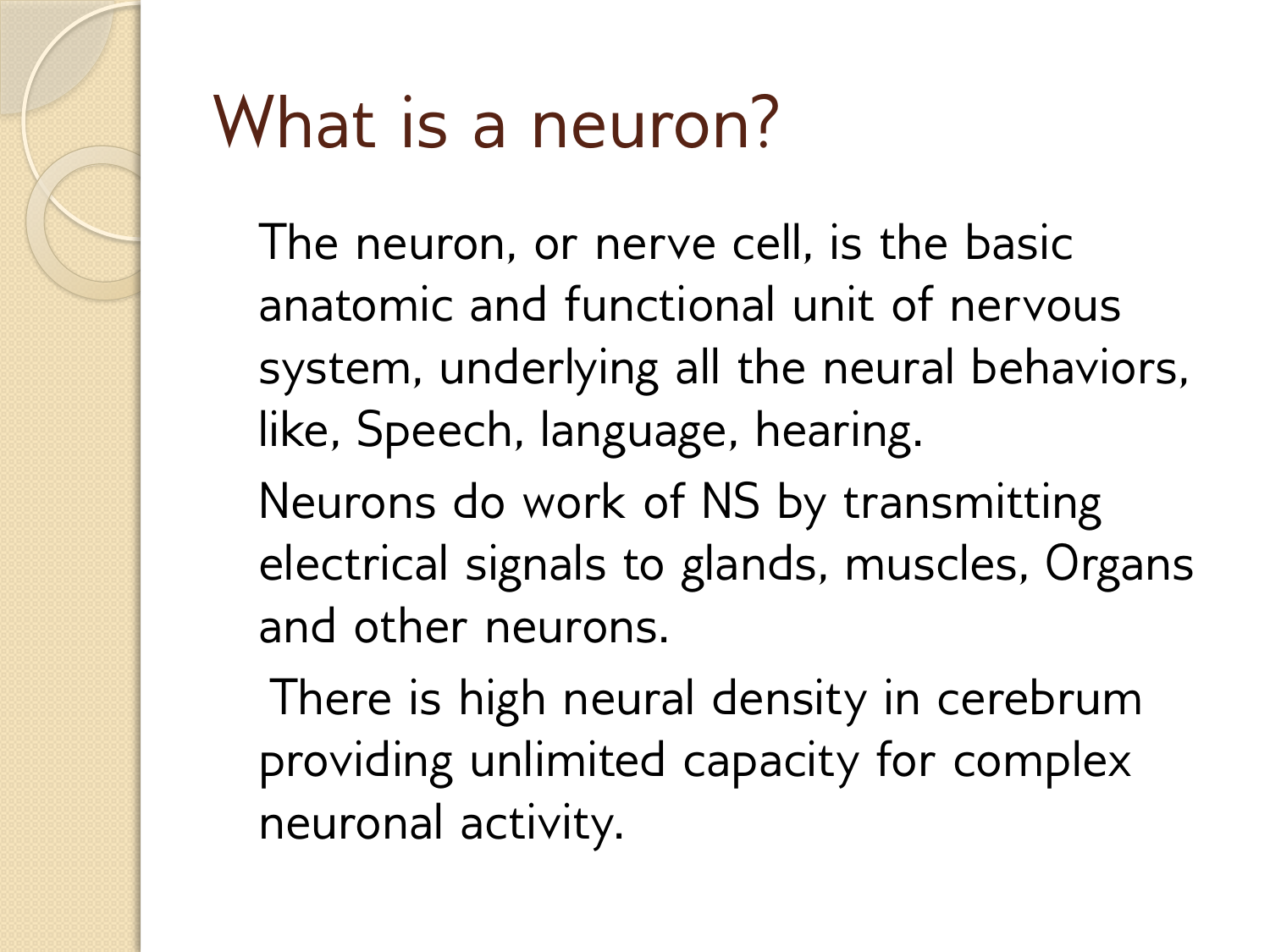

# What is a neuron?
	The neuron, or nerve cell, is the basic anatomic and functional unit of nervous system, underlying all the neural behaviors, like, Speech, language, hearing.
	Neurons do work of NS by transmitting electrical signals to glands, muscles, Organs and other neurons.
   There is high neural density in cerebrum providing unlimited capacity for complex neuronal activity.